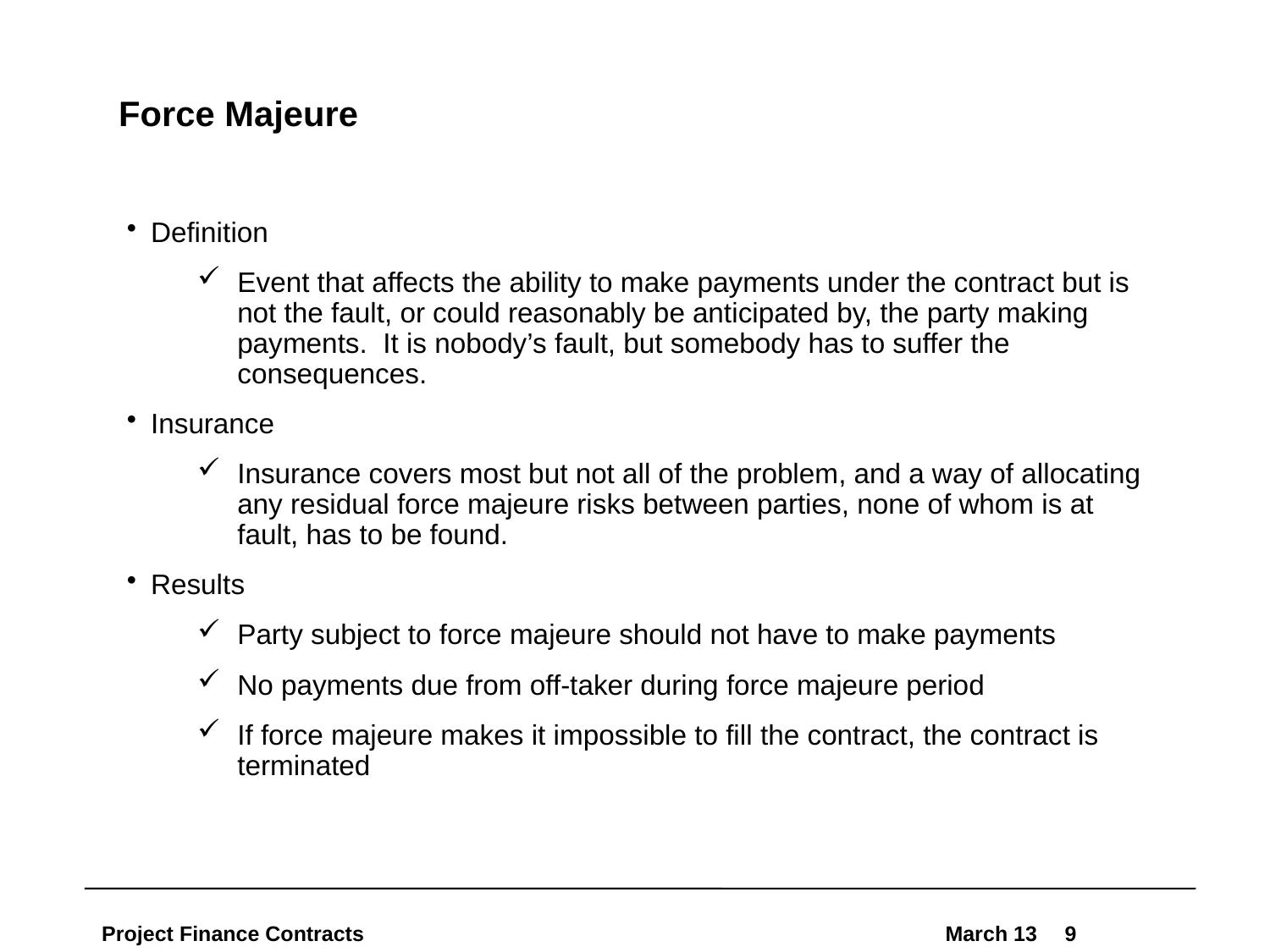

# Force Majeure
Definition
Event that affects the ability to make payments under the contract but is not the fault, or could reasonably be anticipated by, the party making payments.  It is nobody’s fault, but somebody has to suffer the consequences.
Insurance
Insurance covers most but not all of the problem, and a way of allocating any residual force majeure risks between parties, none of whom is at fault, has to be found.
Results
Party subject to force majeure should not have to make payments
No payments due from off-taker during force majeure period
If force majeure makes it impossible to fill the contract, the contract is terminated